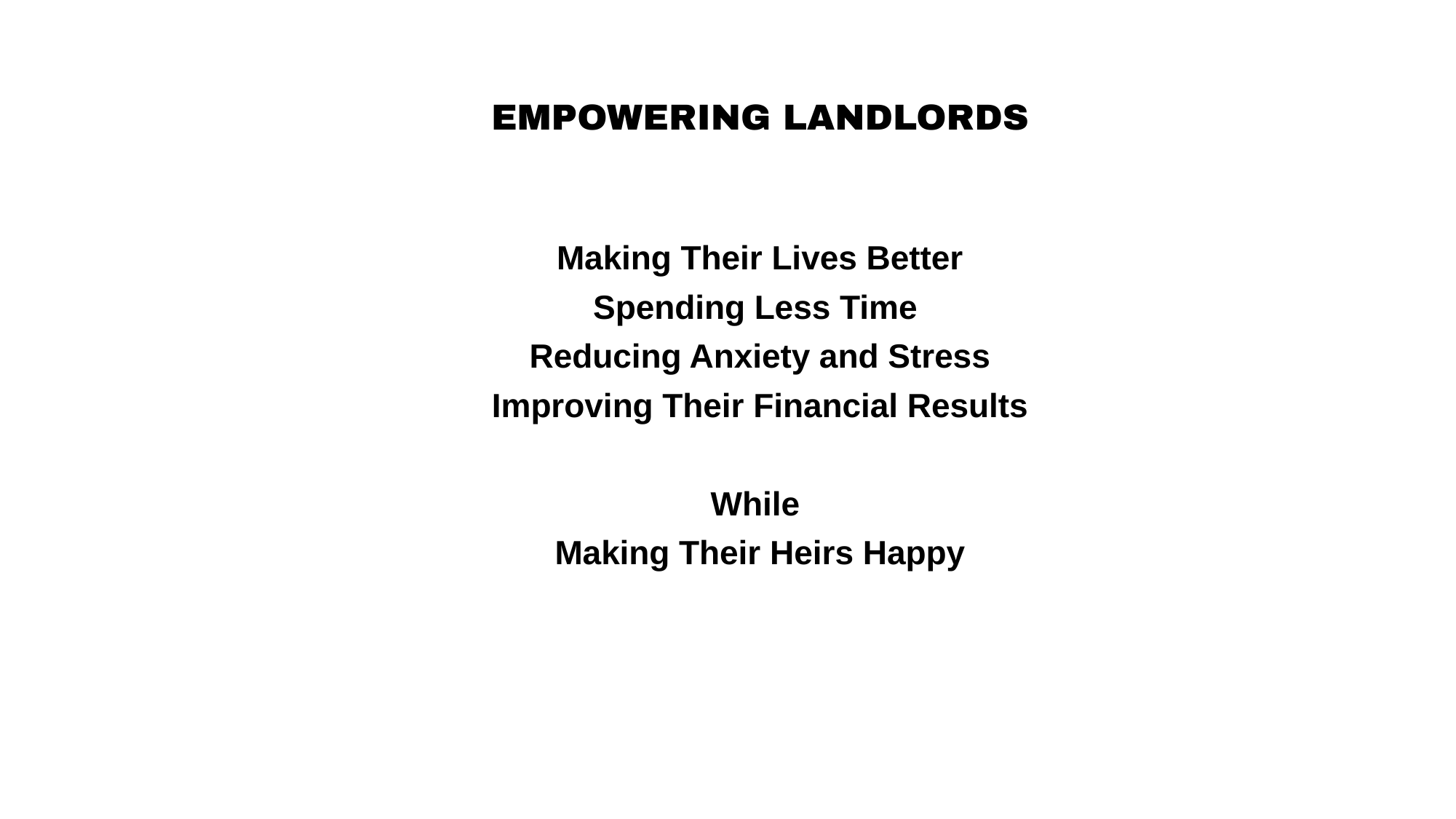

EMPOWERING LANDLORDS

Making Their Lives Better
Spending Less Time
Reducing Anxiety and Stress
Improving Their Financial Results

While
Making Their Heirs Happy

#